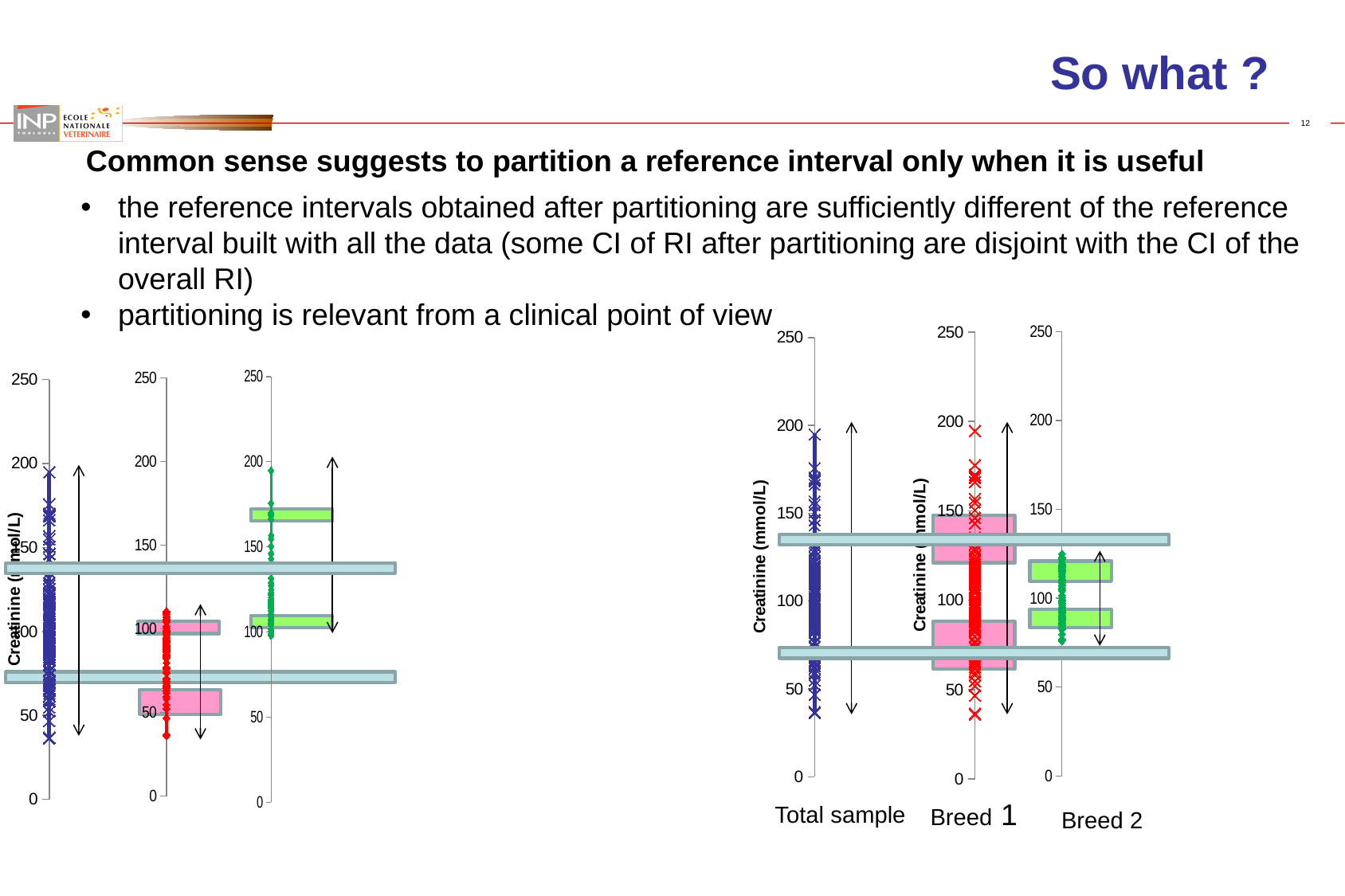

# So what ?
Common sense suggests to partition a reference interval only when it is useful
the reference intervals obtained after partitioning are sufficiently different of the reference interval built with all the data (some CI of RI after partitioning are disjoint with the CI of the overall RI)
partitioning is relevant from a clinical point of view

### Chart

| Category | creat |
|---|---|

### Chart

| Category | creat |
|---|---|

### Chart

| Category | creat |
|---|---|

### Chart

| Category | creat |
|---|---|

### Chart

| Category | creat |
|---|---|

### Chart

| Category | creat |
|---|---|

Breed 1
Total sample
Breed 2